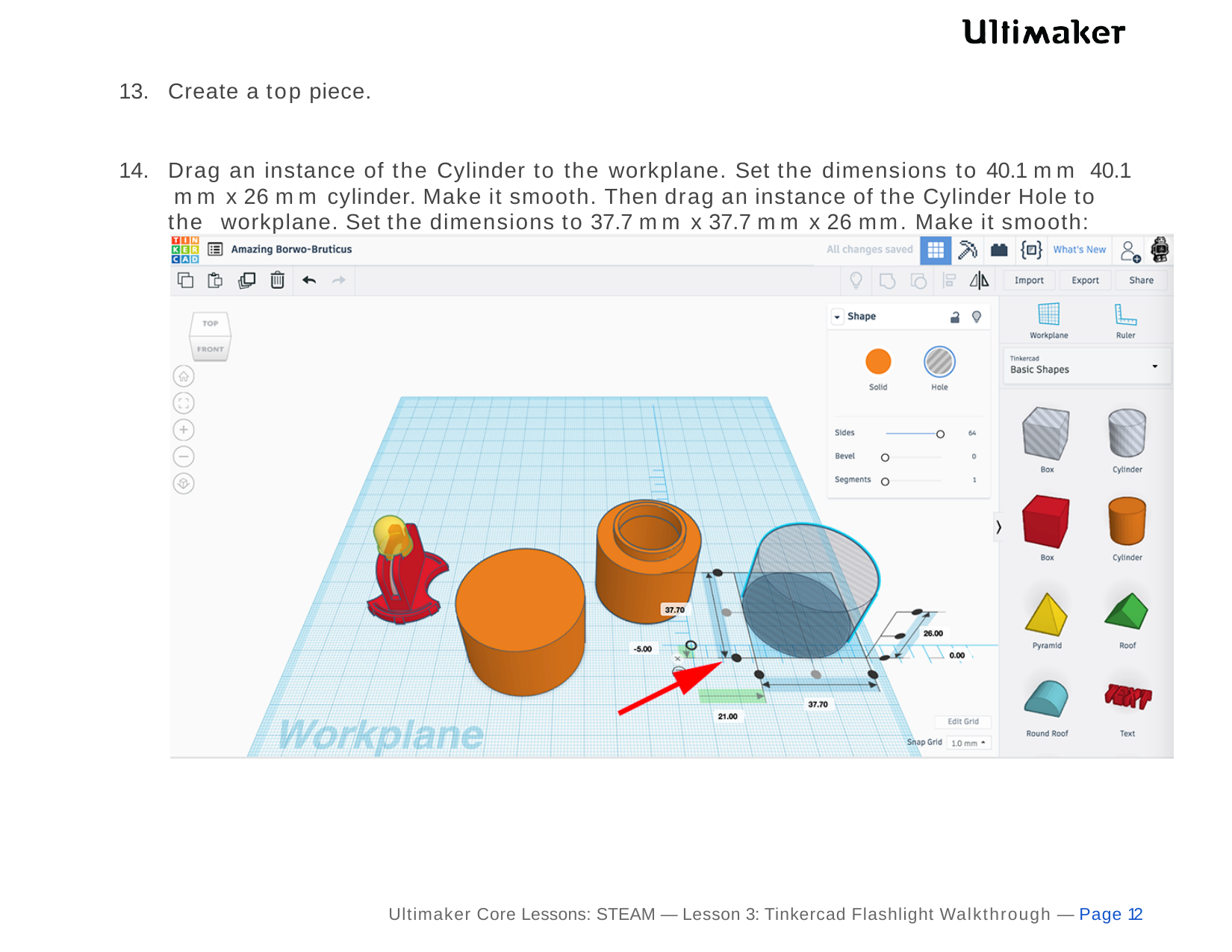

Create a top piece.

Drag an instance of the Cylinder to the workplane. Set the dimensions to 40.1 mm 40.1  mm x 26 mm cylinder. Make it smooth. Then drag an instance of the Cylinder Hole to the  workplane. Set the dimensions to 37.7 mm x 37.7 mm x 26 mm. Make it smooth:

Ultimaker Core Lessons: STEAM — Lesson 3: Tinkercad Flashlight Walkthrough — Page 12